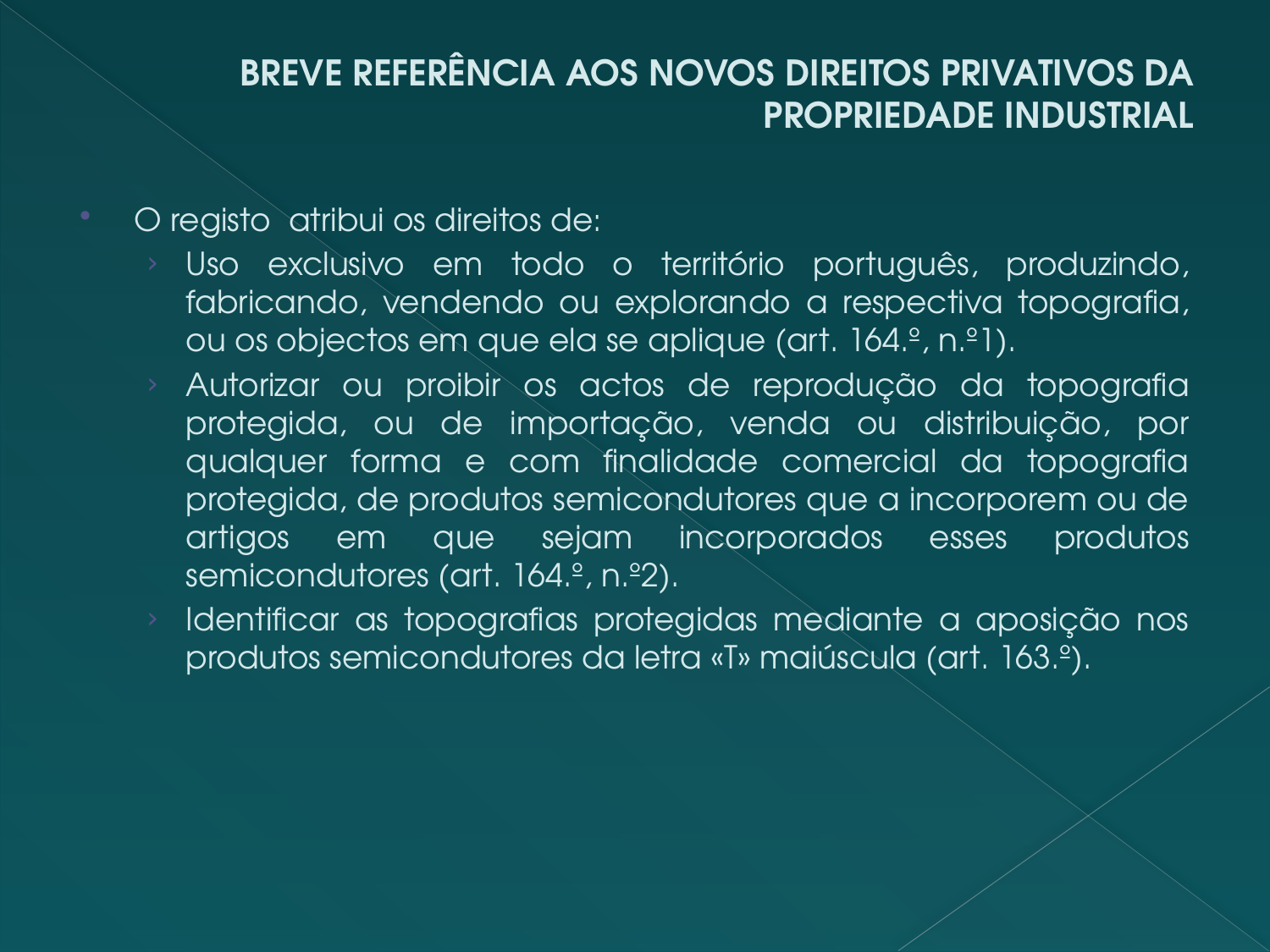

# BREVE REFERÊNCIA AOS NOVOS DIREITOS PRIVATIVOS DA PROPRIEDADE INDUSTRIAL

O registo  atribui os direitos de:
Uso exclusivo em todo o território português, produzindo, fabricando, vendendo ou explorando a respectiva topografia, ou os objectos em que ela se aplique (art. 164.º, n.º1).
Autorizar ou proibir os actos de reprodução da topografia protegida, ou de importação, venda ou distribuição, por qualquer forma e com finalidade comercial da topografia protegida, de produtos semicondutores que a incorporem ou de artigos em que sejam incorporados esses produtos semicondutores (art. 164.º, n.º2).
Identificar as topografias protegidas mediante a aposição nos produtos semicondutores da letra «T» maiúscula (art. 163.º).